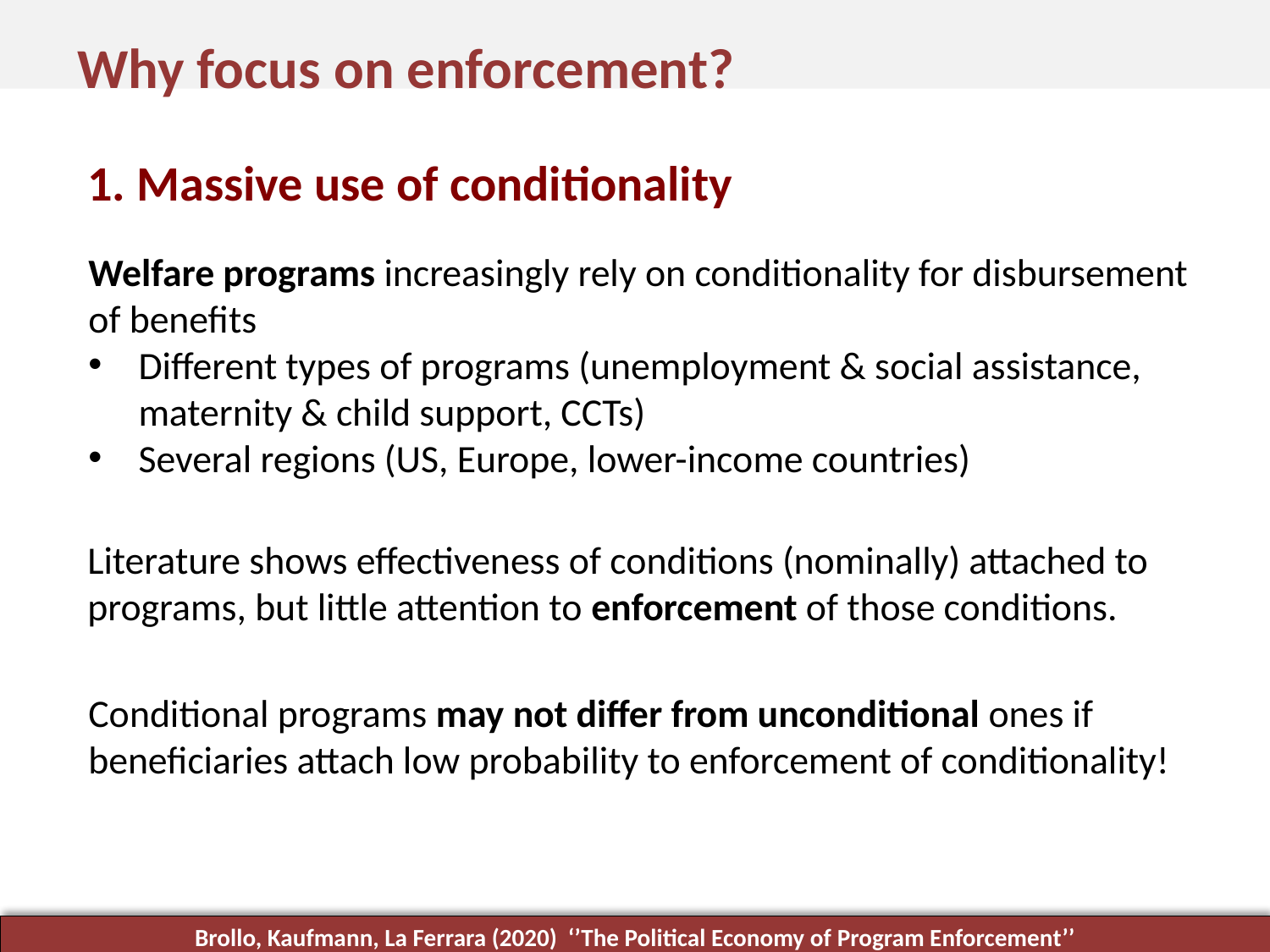

Why focus on enforcement?
1. Massive use of conditionality
Welfare programs increasingly rely on conditionality for disbursement of benefits
Different types of programs (unemployment & social assistance, maternity & child support, CCTs)
Several regions (US, Europe, lower-income countries)

Literature shows effectiveness of conditions (nominally) attached to programs, but little attention to enforcement of those conditions.
Conditional programs may not differ from unconditional ones if beneficiaries attach low probability to enforcement of conditionality!
Brollo, Kaufmann, La Ferrara (2020)  ‘’The Political Economy of Program Enforcement’’